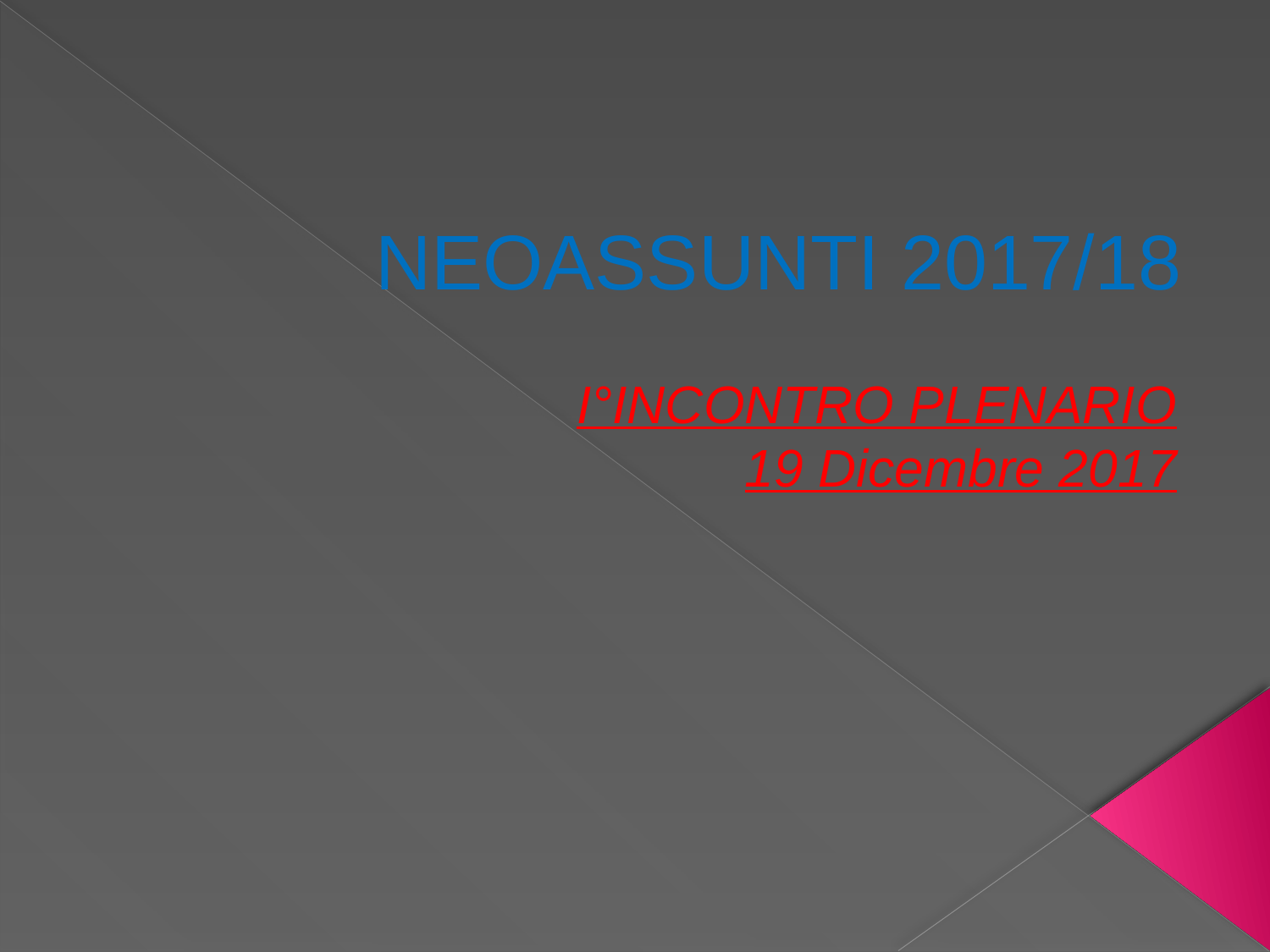

# NEOASSUNTI 2017/18
I°INCONTRO PLENARIO
19 Dicembre 2017